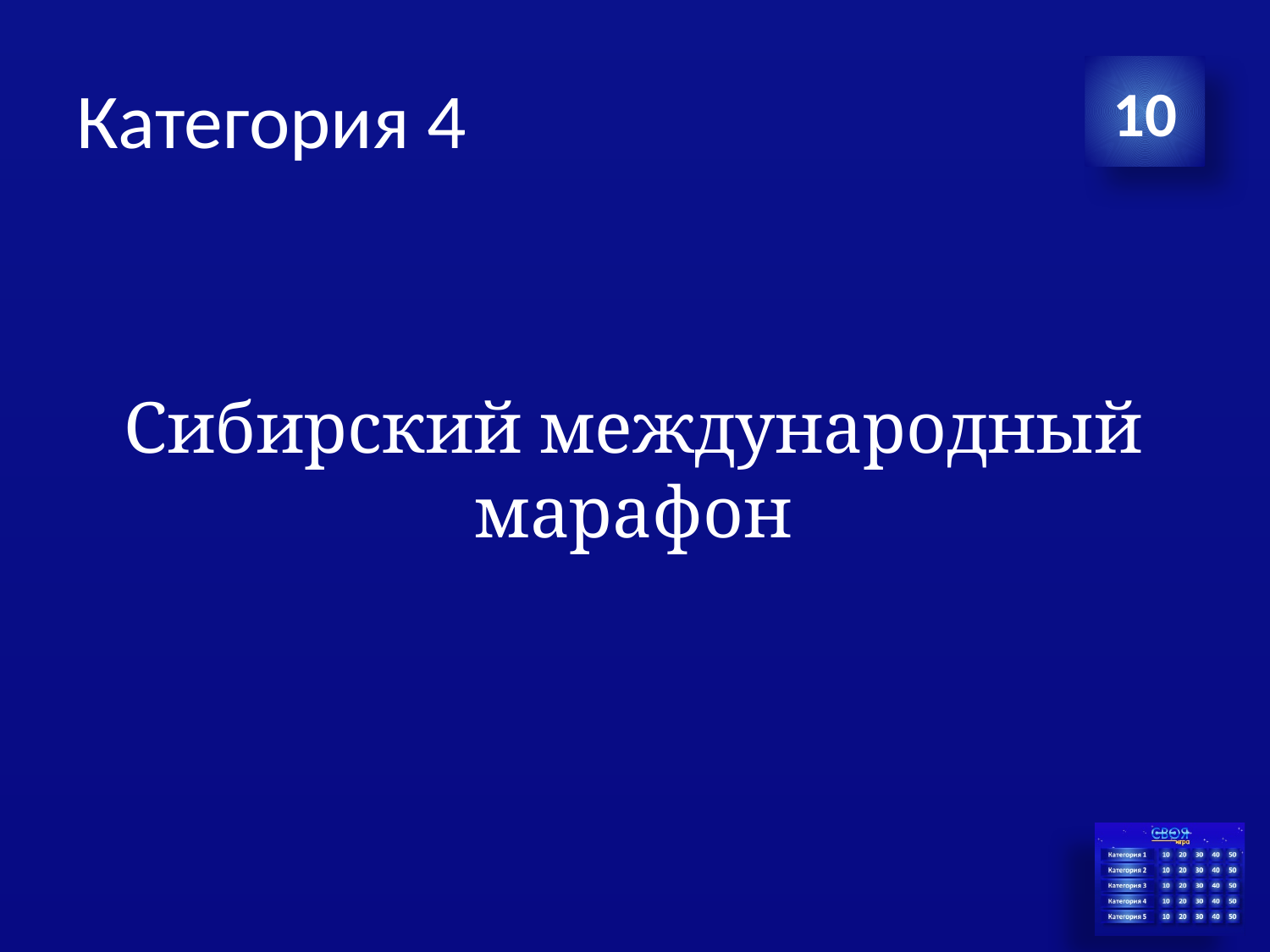

# Категория 4
10
Сибирский международный марафон